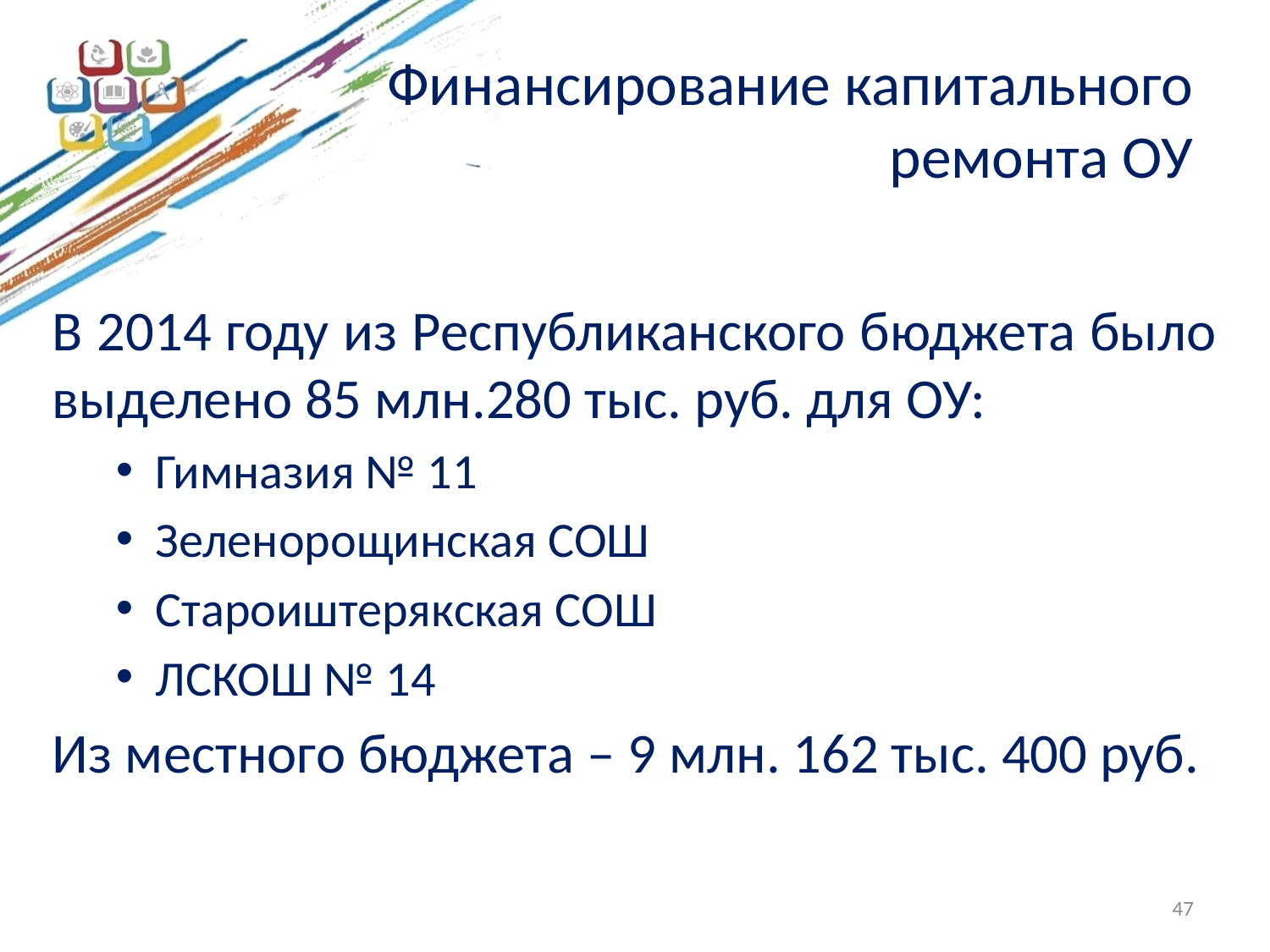

# Финансирование капитального ремонта ОУ
В 2014 году из Республиканского бюджета было выделено 85 млн.280 тыс. руб. для ОУ:
Гимназия № 11
Зеленорощинская СОШ
Староиштерякская СОШ
ЛСКОШ № 14
Из местного бюджета – 9 млн. 162 тыс. 400 руб.
47